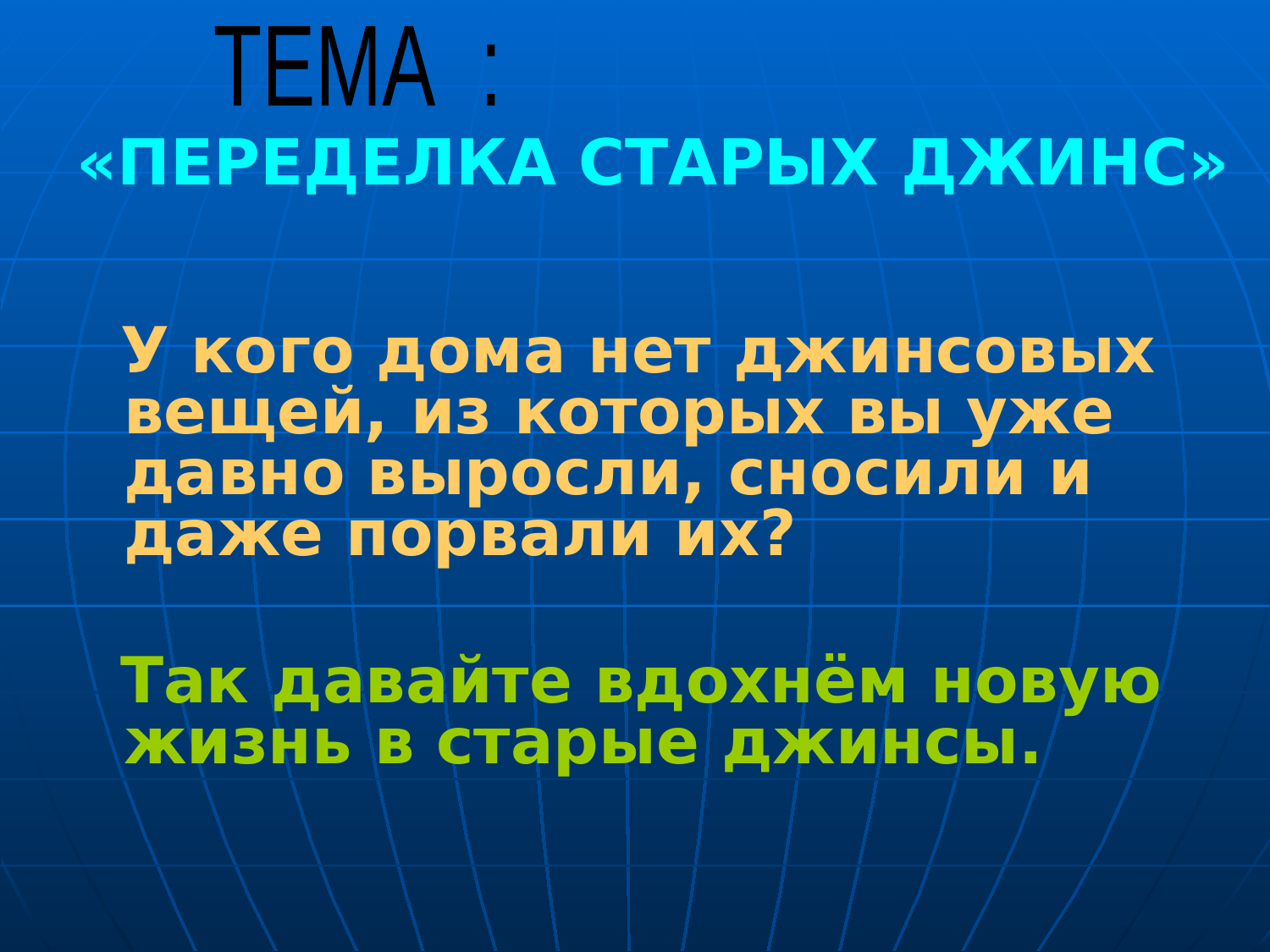

ТЕМА  :

«ПЕРЕДЕЛКА СТАРЫХ ДЖИНС»

  У кого дома нет джинсовых вещей, из которых вы уже давно выросли, сносили и даже порвали их?

  Так давайте вдохнём новую жизнь в старые джинсы.